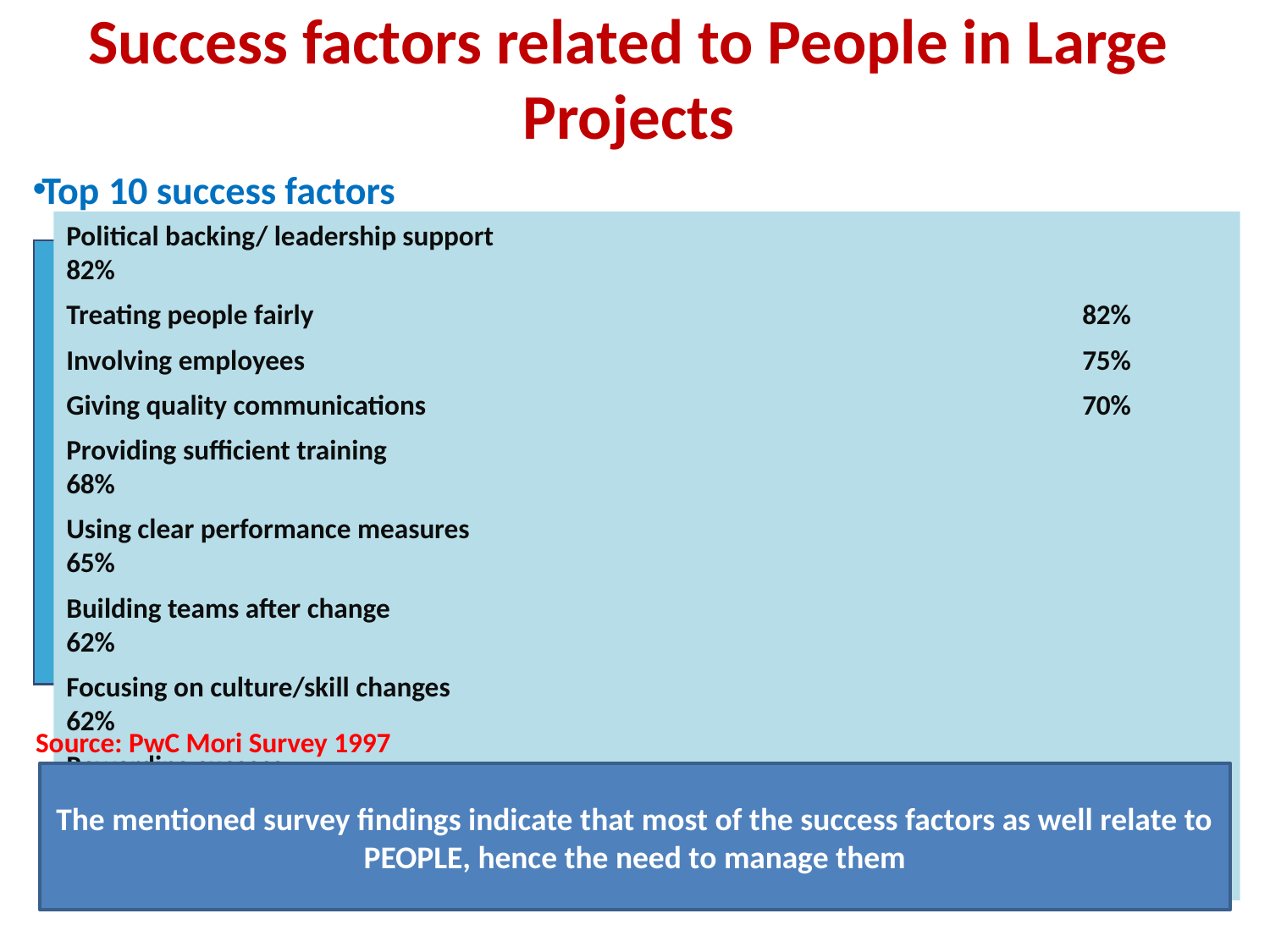

# Success factors related to People in Large Projects
Top 10 success factors
Political backing/ leadership support						82%
Treating people fairly							82%
Involving employees							75%
Giving quality communications						70%
Providing sufficient training							68%
Using clear performance measures						65%
Building teams after change							62%
Focusing on culture/skill changes						62%
Rewarding success							                  60%
Using internal champions							60%

Source: PwC Mori Survey 1997
The mentioned survey findings indicate that most of the success factors as well relate to PEOPLE, hence the need to manage them